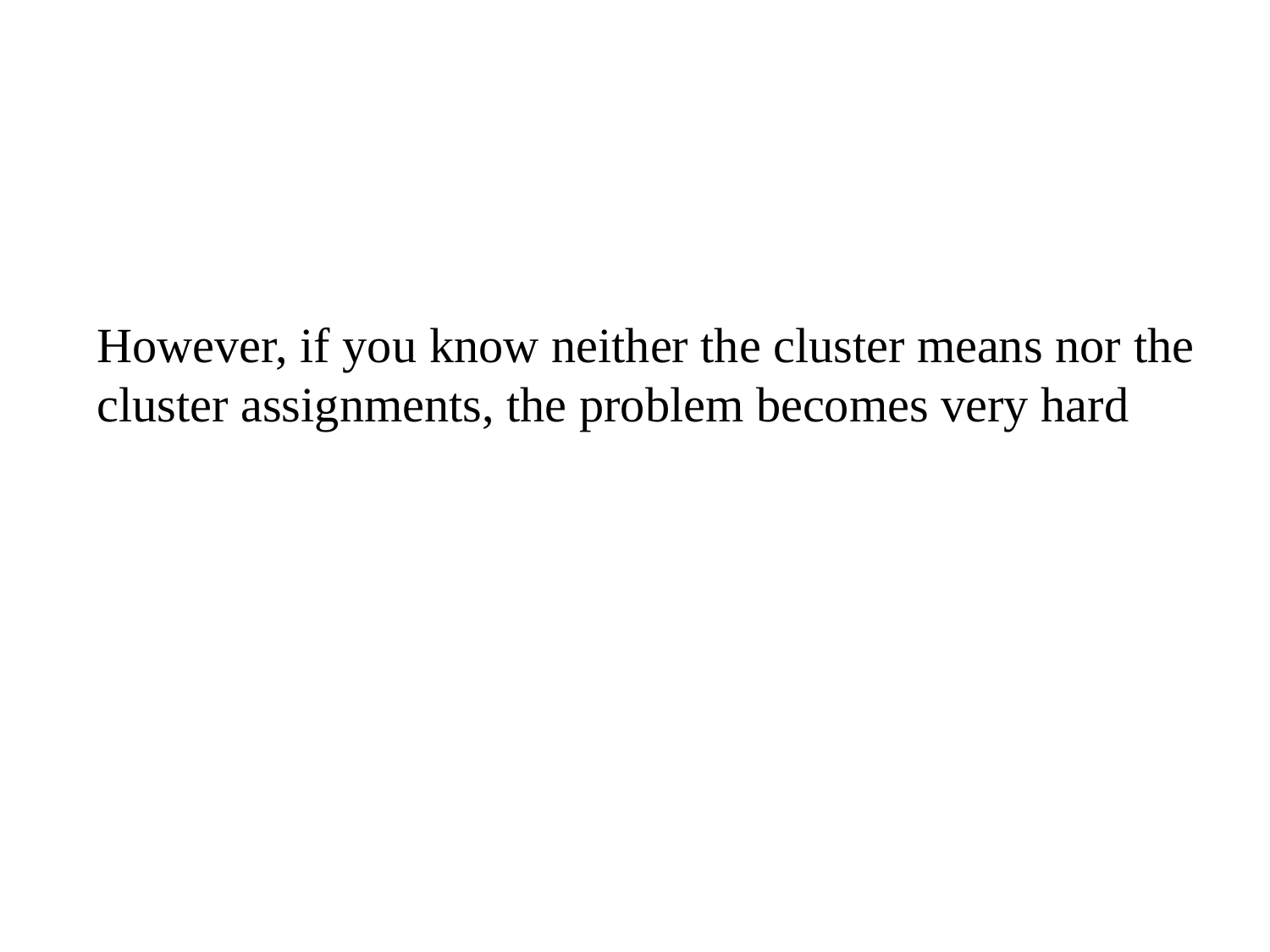

However, if you know neither the cluster means nor the cluster assignments, the problem becomes very hard